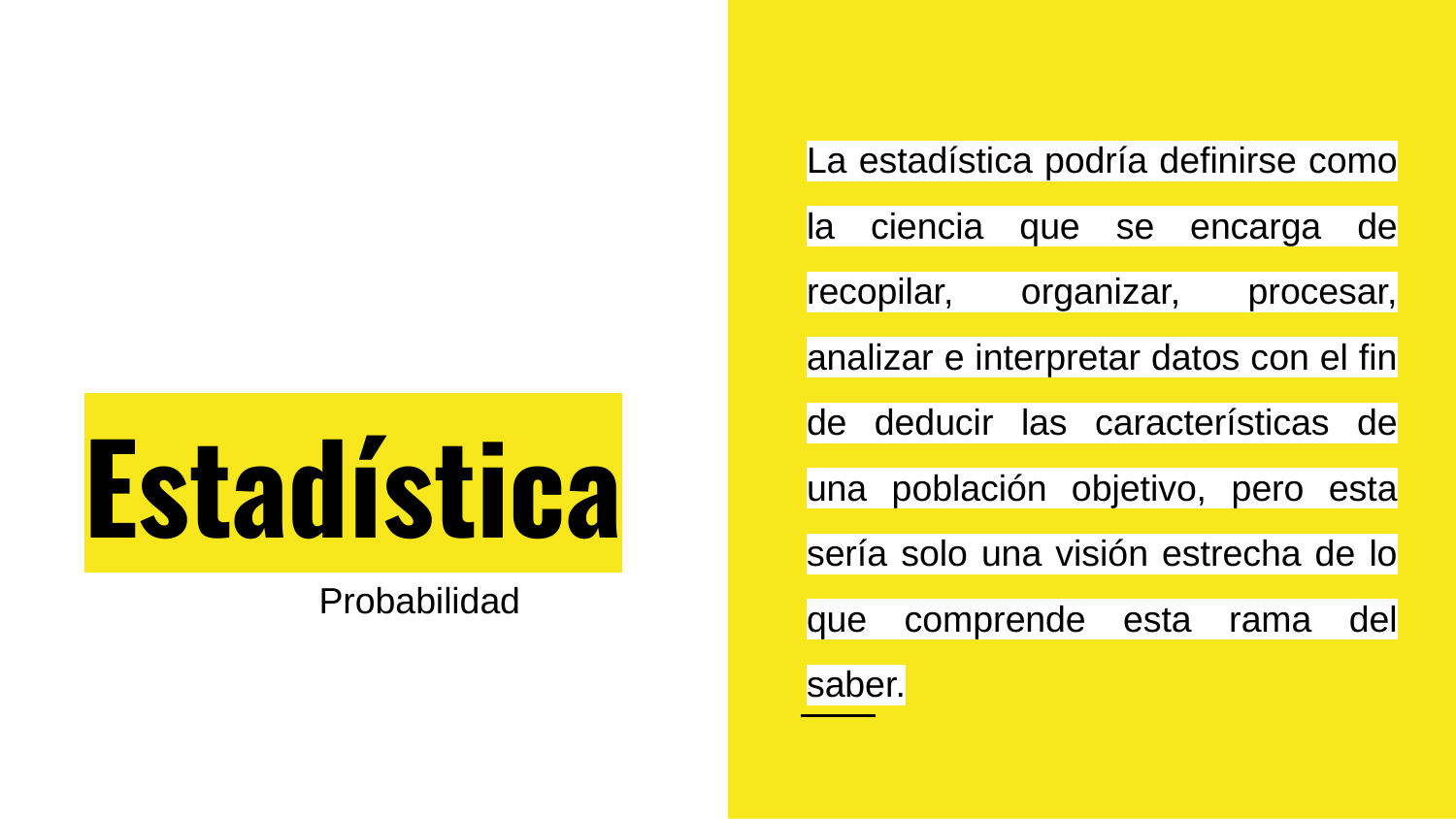

La estadística podría definirse como la ciencia que se encarga de recopilar, organizar, procesar, analizar e interpretar datos con el fin de deducir las características de una población objetivo, pero esta sería solo una visión estrecha de lo que comprende esta rama del saber.

# Estadística
Probabilidad